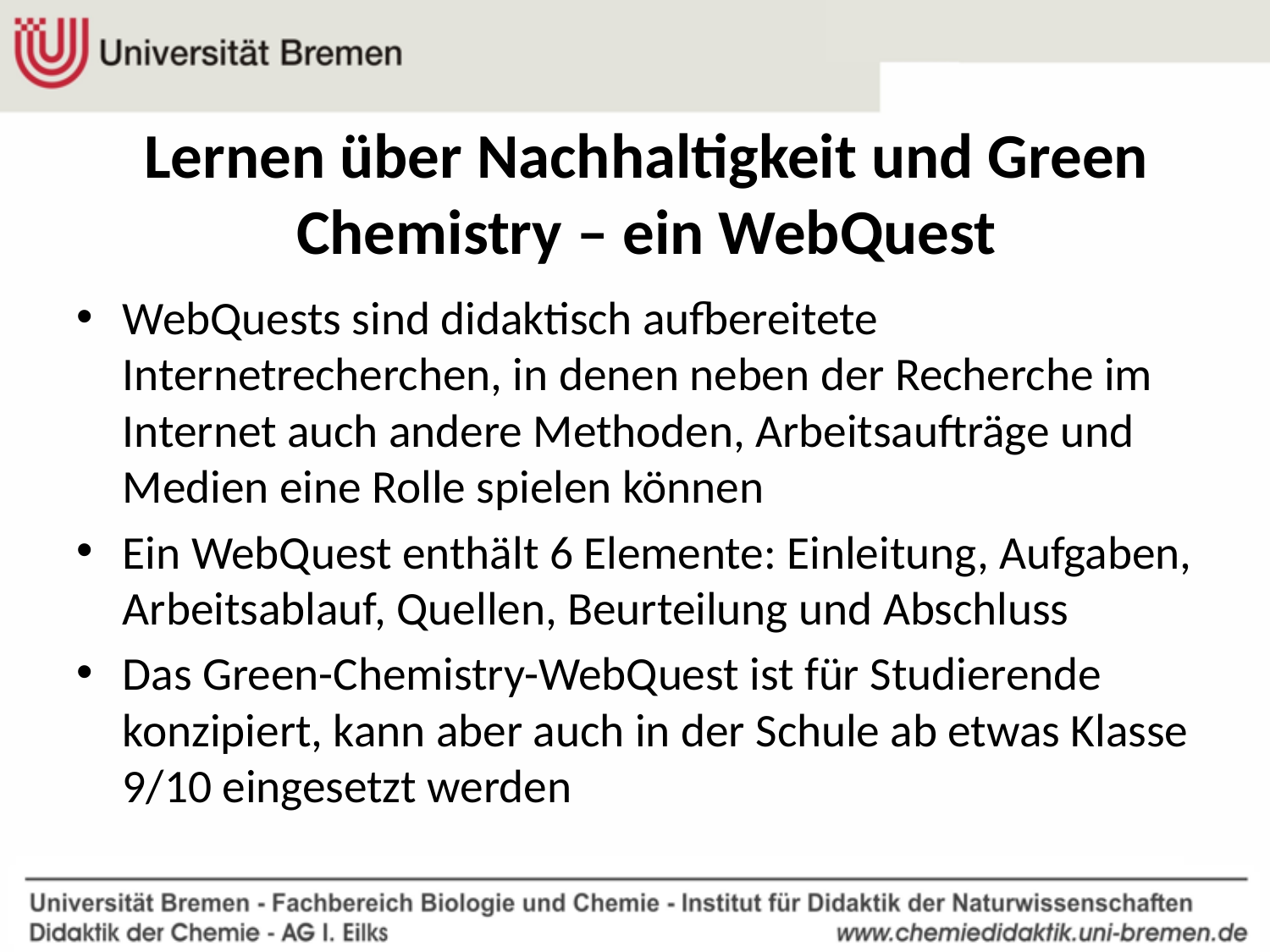

# Lernen über Nachhaltigkeit und Green Chemistry – ein WebQuest
WebQuests sind didaktisch aufbereitete Internetrecherchen, in denen neben der Recherche im Internet auch andere Methoden, Arbeitsaufträge und Medien eine Rolle spielen können
Ein WebQuest enthält 6 Elemente: Einleitung, Aufgaben, Arbeitsablauf, Quellen, Beurteilung und Abschluss
Das Green-Chemistry-WebQuest ist für Studierende konzipiert, kann aber auch in der Schule ab etwas Klasse 9/10 eingesetzt werden